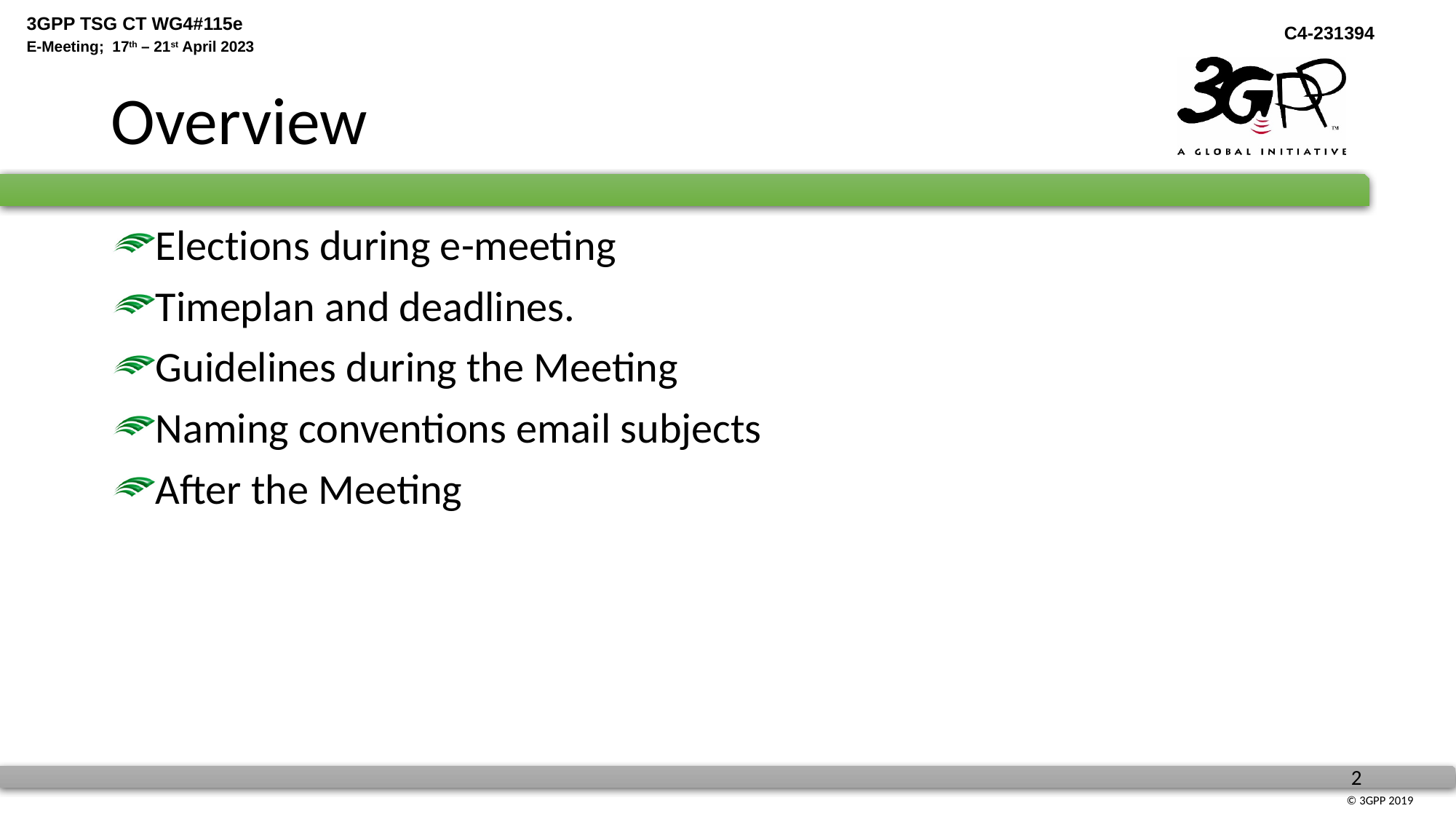

# Overview
Elections during e-meeting
Timeplan and deadlines.
Guidelines during the Meeting
Naming conventions email subjects
After the Meeting